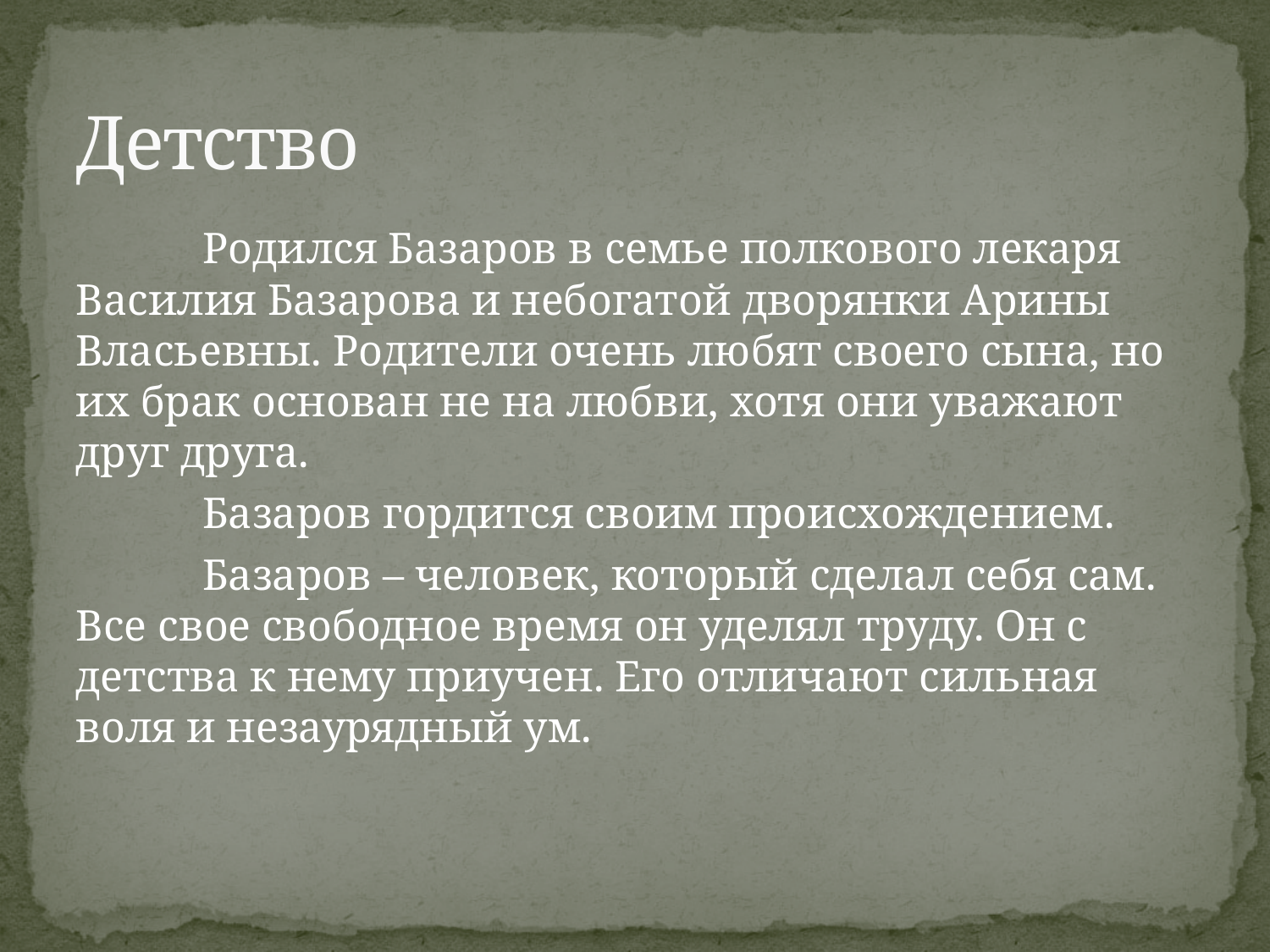

# Детство
	Родился Базаров в семье полкового лекаря Василия Базарова и небогатой дворянки Арины Власьевны. Родители очень любят своего сына, но их брак основан не на любви, хотя они уважают друг друга.
	Базаров гордится своим происхождением.
	Базаров – человек, который сделал себя сам. Все свое свободное время он уделял труду. Он с детства к нему приучен. Его отличают сильная воля и незаурядный ум.